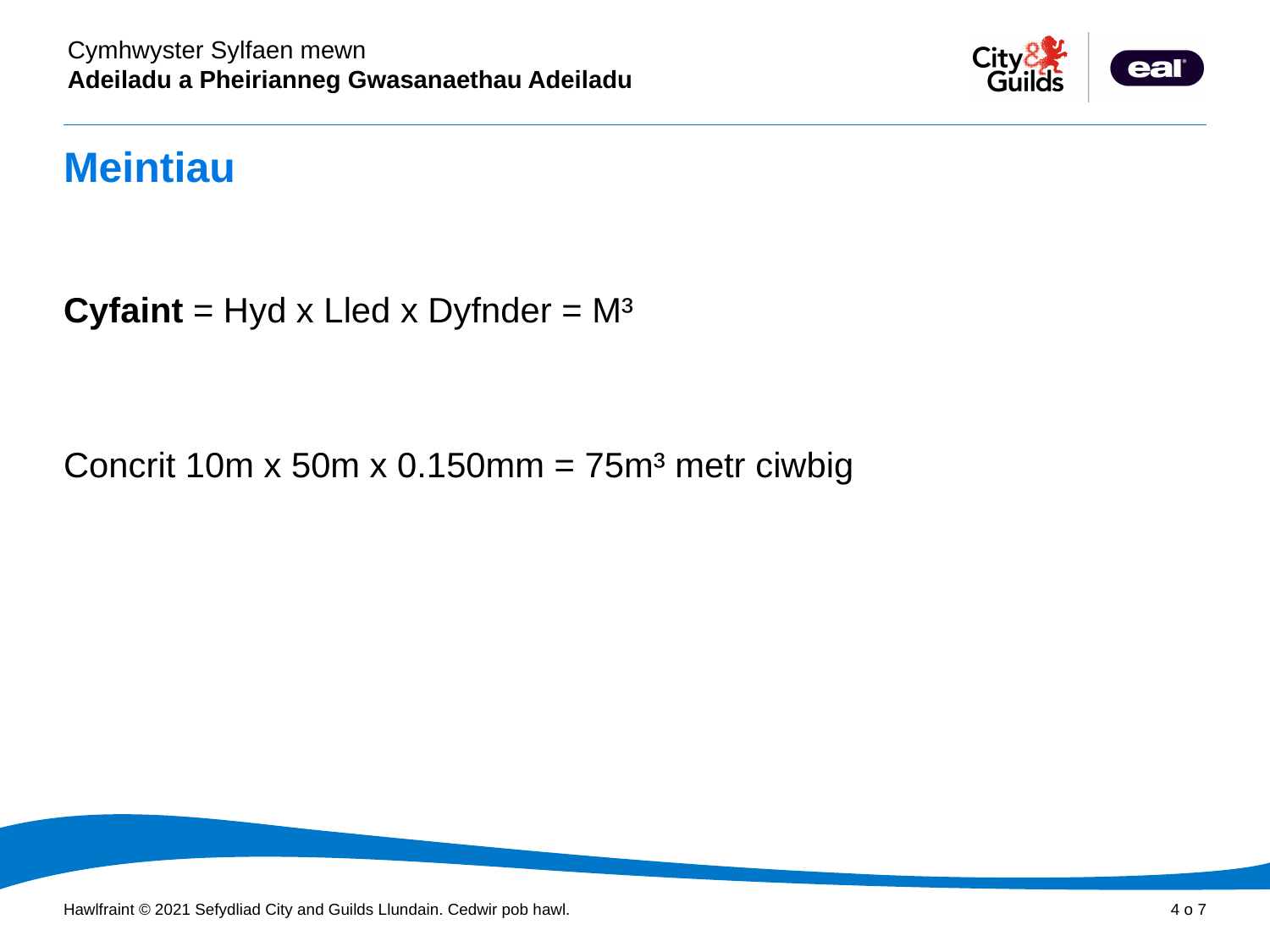

# Meintiau

Cyfaint = Hyd x Lled x Dyfnder = M³

Concrit 10m x 50m x 0.150mm = 75m³ metr ciwbig